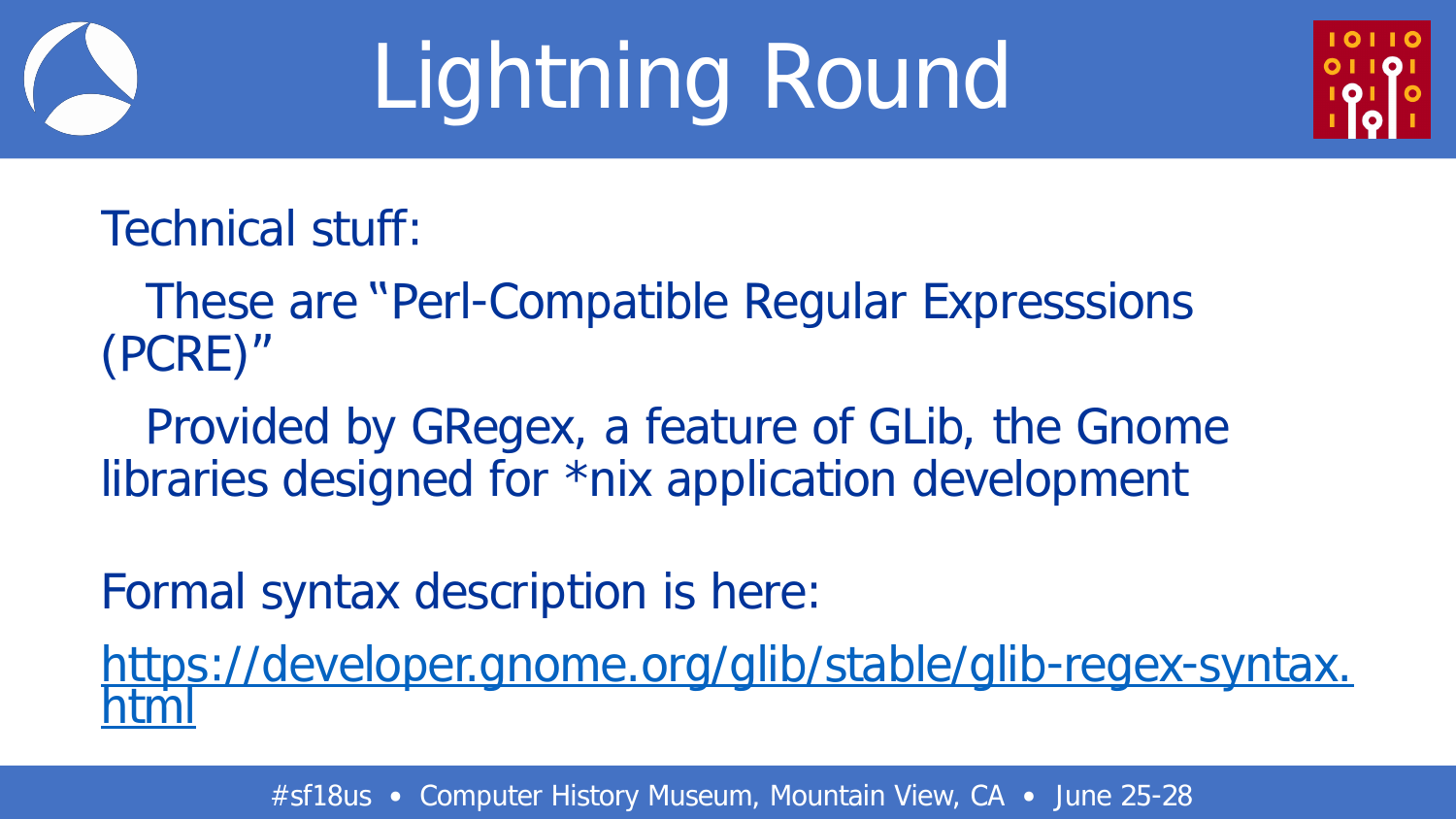

# Lightning Round
Technical stuff:
   These are “Perl-Compatible Regular Expresssions (PCRE)”
   Provided by GRegex, a feature of GLib, the Gnome libraries designed for *nix application development

Formal syntax description is here:
https://developer.gnome.org/glib/stable/glib-regex-syntax.html